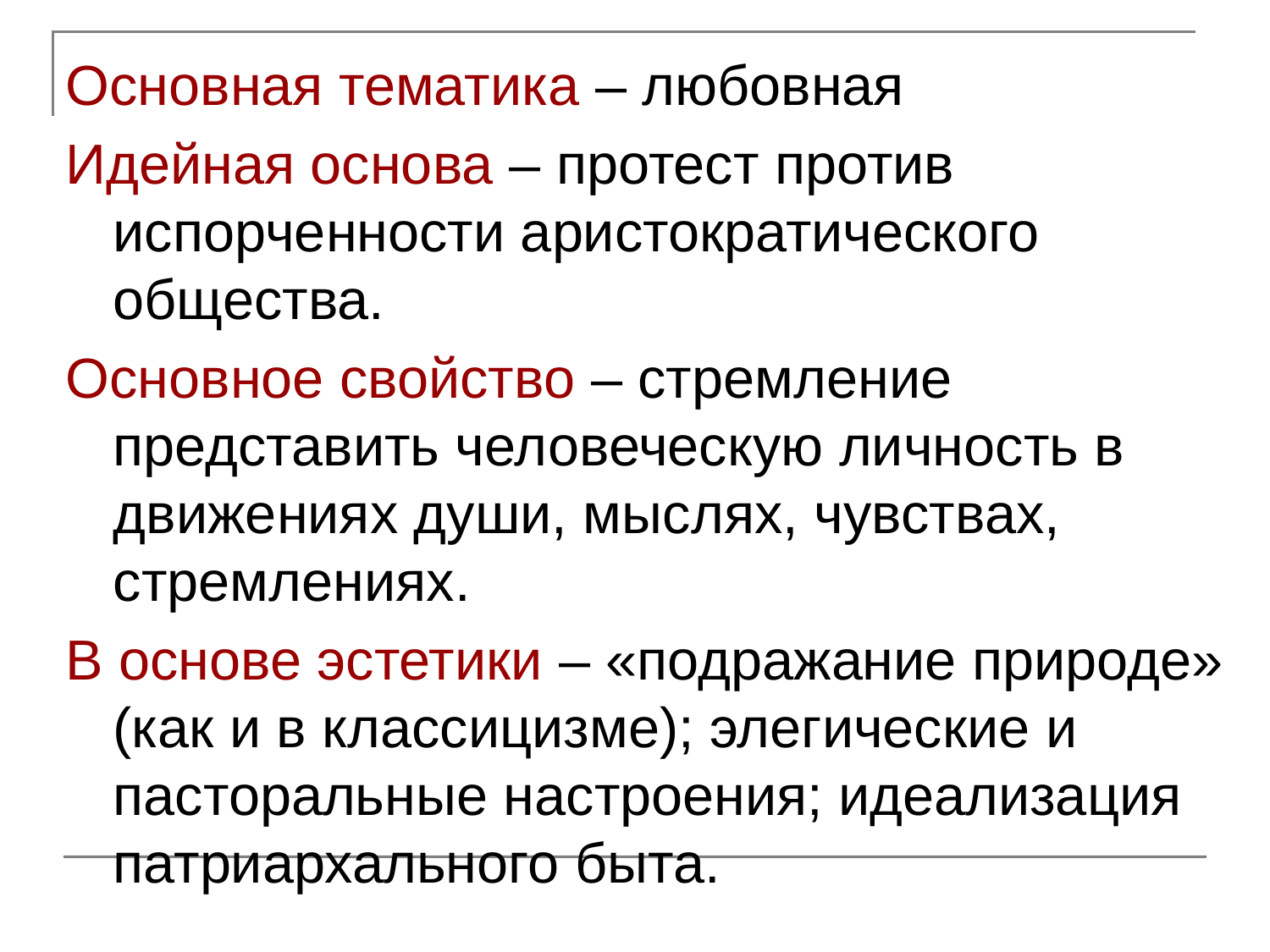

Основная тематика – любовная
Идейная основа – протест против испорченности аристократического общества.
Основное свойство – стремление представить человеческую личность в движениях души, мыслях, чувствах, стремлениях.
В основе эстетики – «подражание природе» (как и в классицизме); элегические и пасторальные настроения; идеализация патриархального быта.